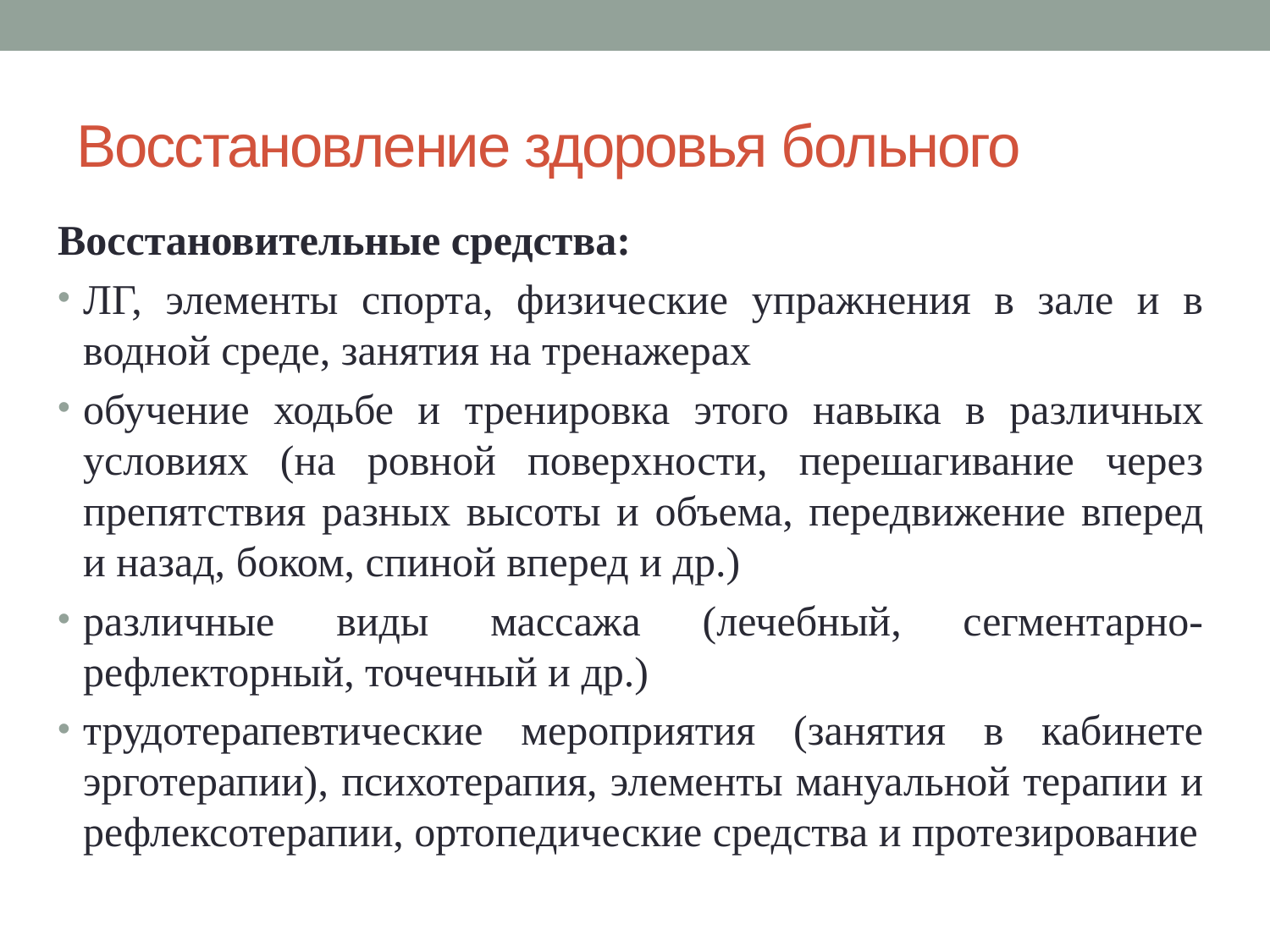

# Восстановление здоровья больного
Восстановительные средства:
ЛГ, элементы спорта, физические упражнения в зале и в водной среде, занятия на тренажерах
обучение ходьбе и тренировка этого навыка в различных условиях (на ровной поверхности, перешагивание через препятствия разных высоты и объема, передвижение вперед и назад, боком, спиной вперед и др.)
различные виды массажа (лечебный, сегментарно-рефлекторный, точечный и др.)
трудотерапевтические мероприятия (занятия в кабинете эрготерапии), психотерапия, элементы мануальной терапии и рефлексотерапии, ортопедические средства и протезирование